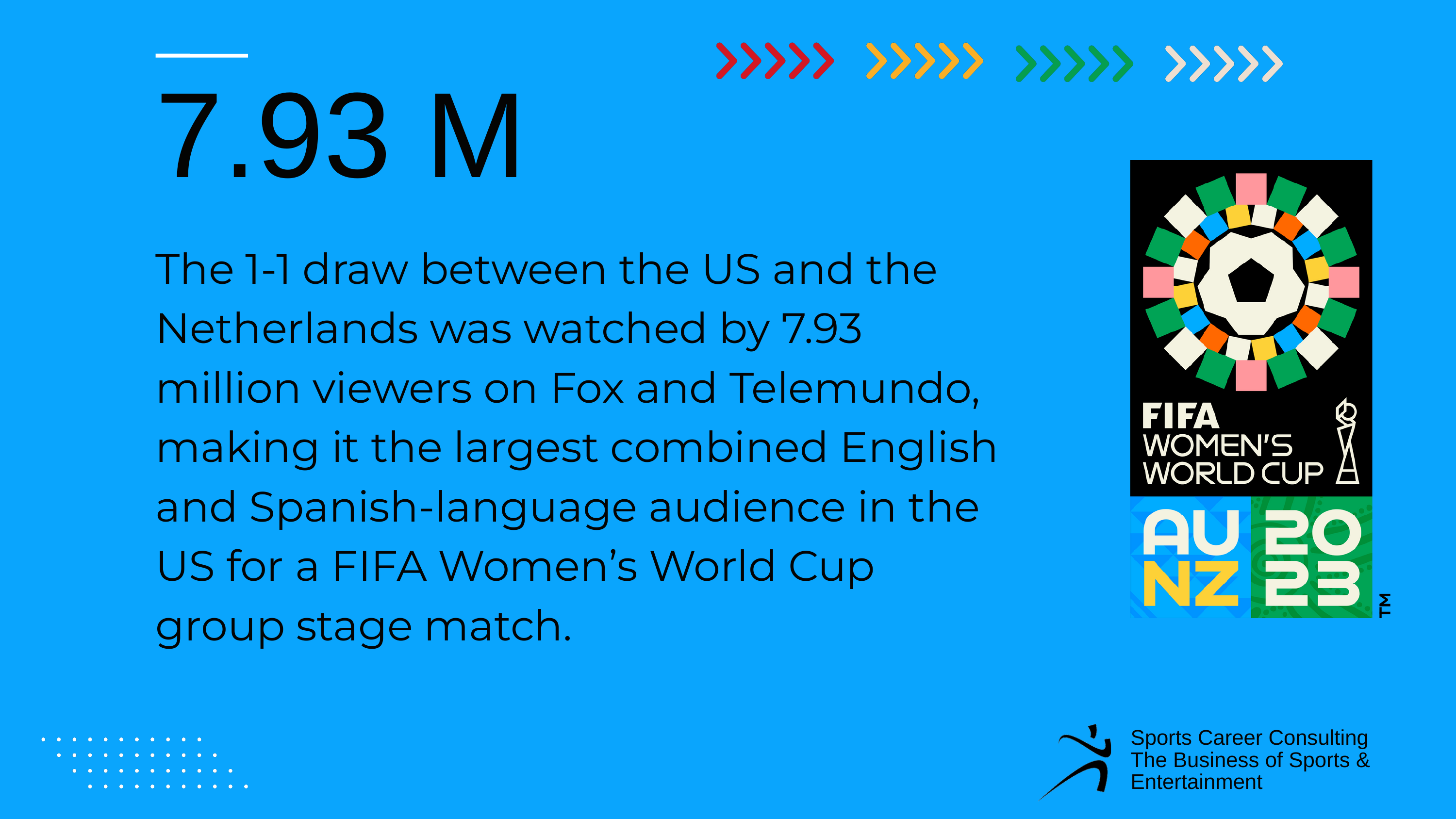

7.93 M

The 1-1 draw between the US and the Netherlands was watched by 7.93 million viewers on Fox and Telemundo, making it the largest combined English and Spanish-language audience in the US for a FIFA Women’s World Cup group stage match.

Sports Career Consulting
The Business of Sports & Entertainment